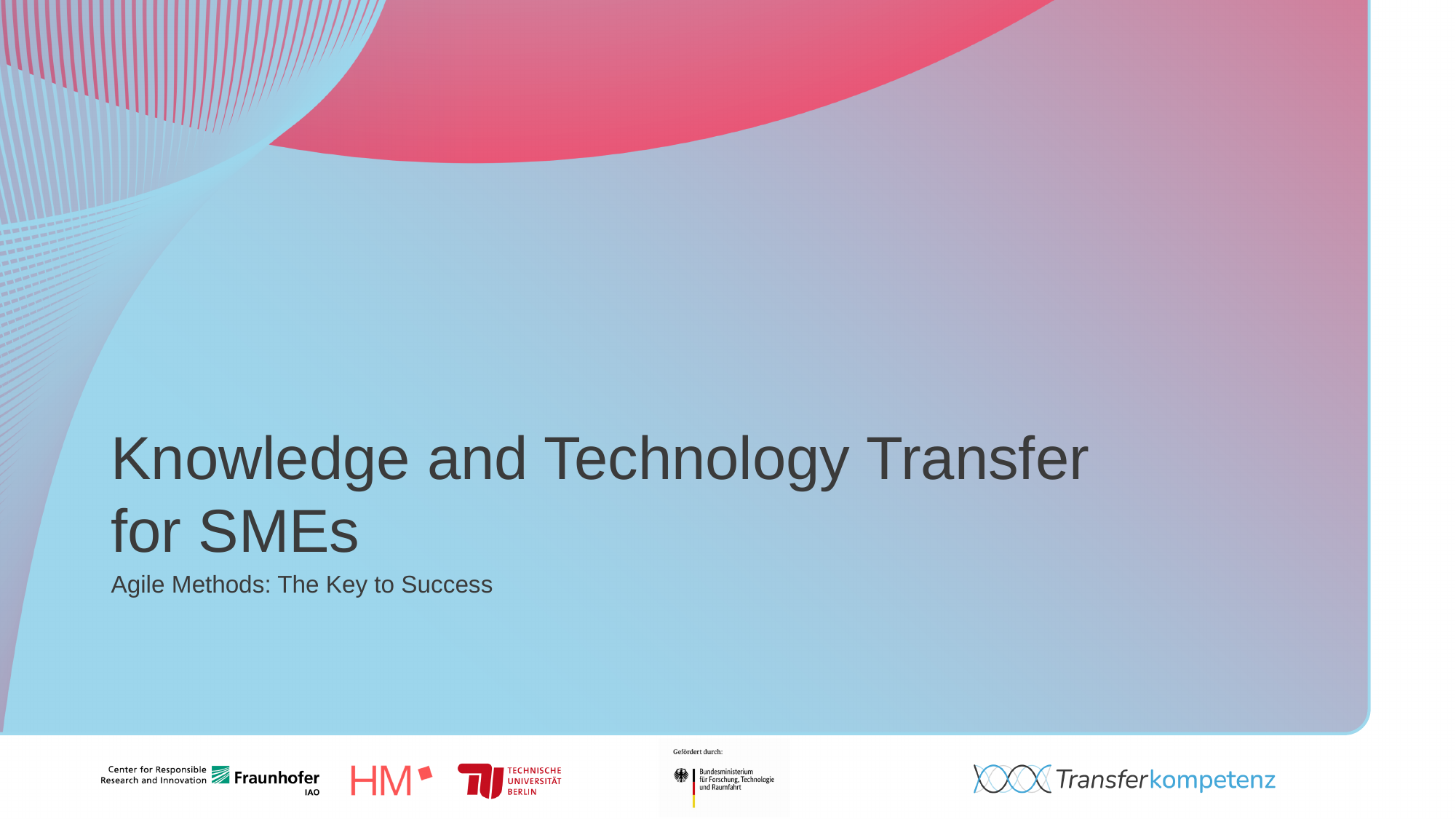

# Knowledge and Technology Transfer for SMEs
Agile Methods: The Key to Success